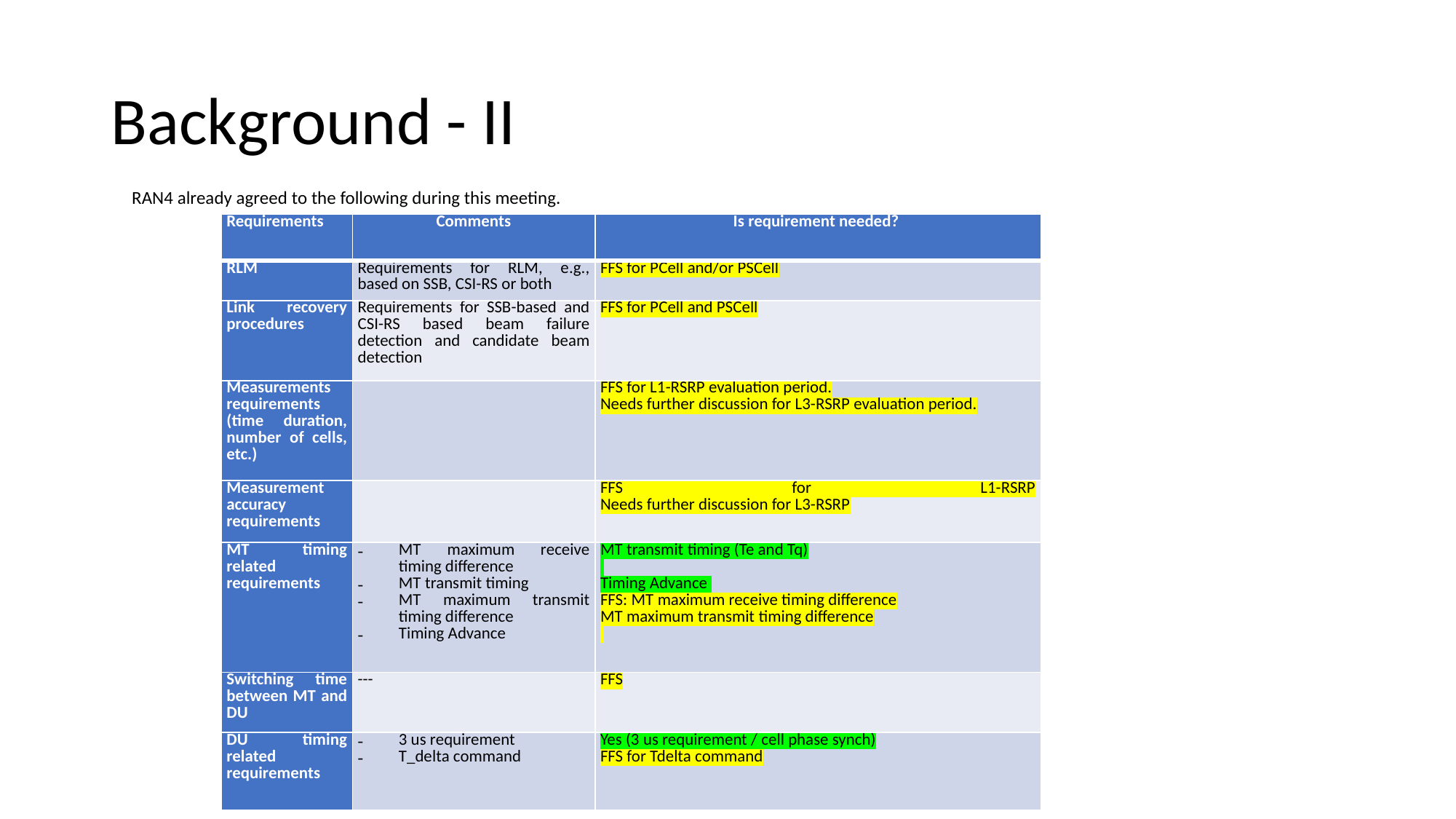

# Background - II
RAN4 already agreed to the following during this meeting.

| Requirements | Comments | Is requirement needed? |
| --- | --- | --- |
| RLM | Requirements for RLM, e.g., based on SSB, CSI-RS or both | FFS for PCell and/or PSCell |
| Link recovery procedures | Requirements for SSB-based and CSI-RS based beam failure detection and candidate beam detection | FFS for PCell and PSCell |
| Measurements requirements (time duration, number of cells, etc.) |  | FFS for L1-RSRP evaluation period. Needs further discussion for L3-RSRP evaluation period. |
| Measurement accuracy requirements |  | FFS for L1-RSRP Needs further discussion for L3-RSRP |
| MT timing related requirements | MT maximum receive timing difference MT transmit timing MT maximum transmit timing difference Timing Advance | MT transmit timing (Te and Tq)   Timing Advance FFS: MT maximum receive timing difference MT maximum transmit timing difference |
| Switching time between MT and DU | --- | FFS |
| DU timing related requirements | 3 us requirement T\_delta command | Yes (3 us requirement / cell phase synch) FFS for Tdelta command |